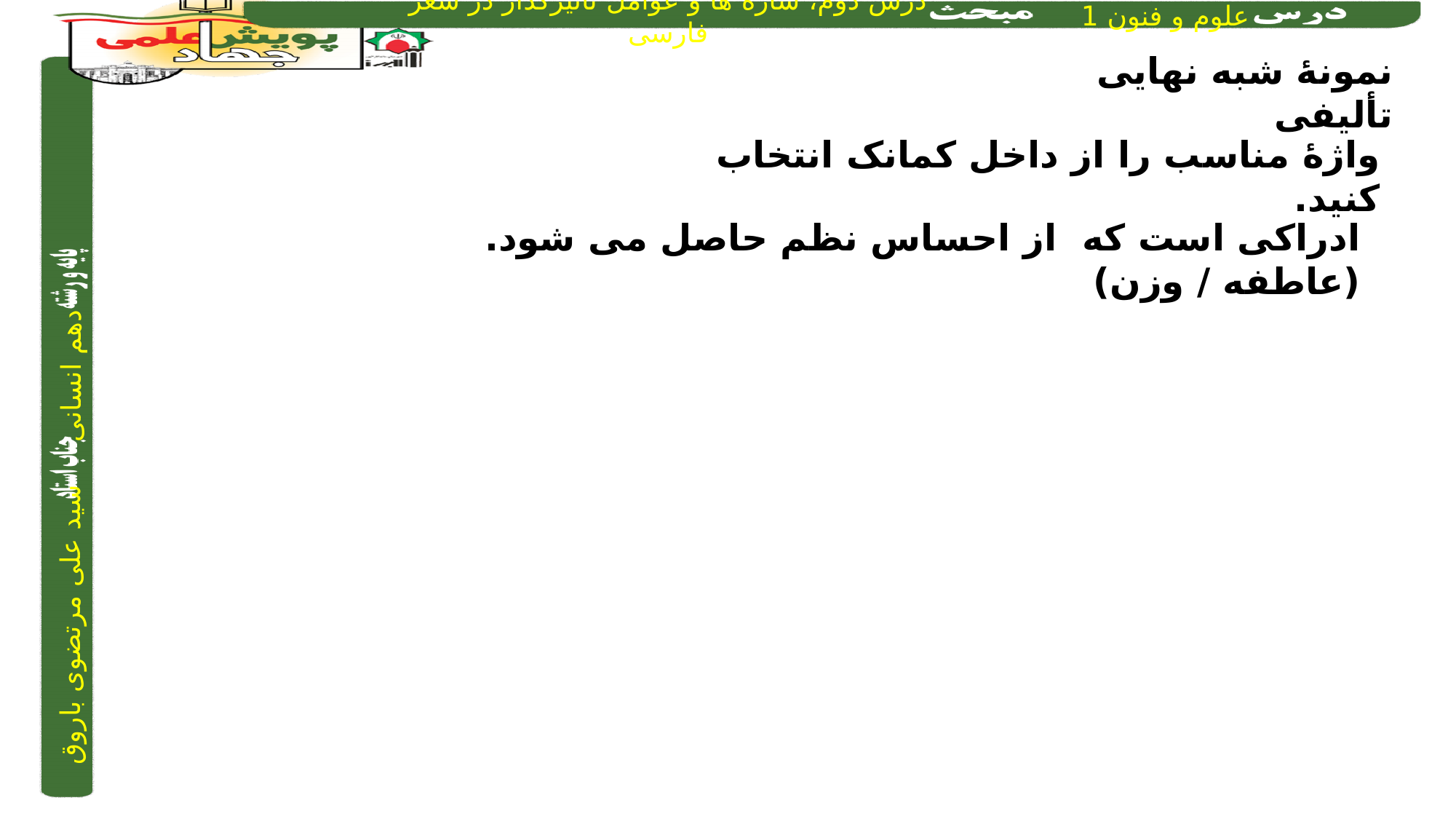

نمونۀ شبه نهایی تألیفی
واژۀ مناسب را از داخل کمانک انتخاب کنید.
ادراکی است که  از احساس نظم حاصل می شود. (عاطفه / وزن)